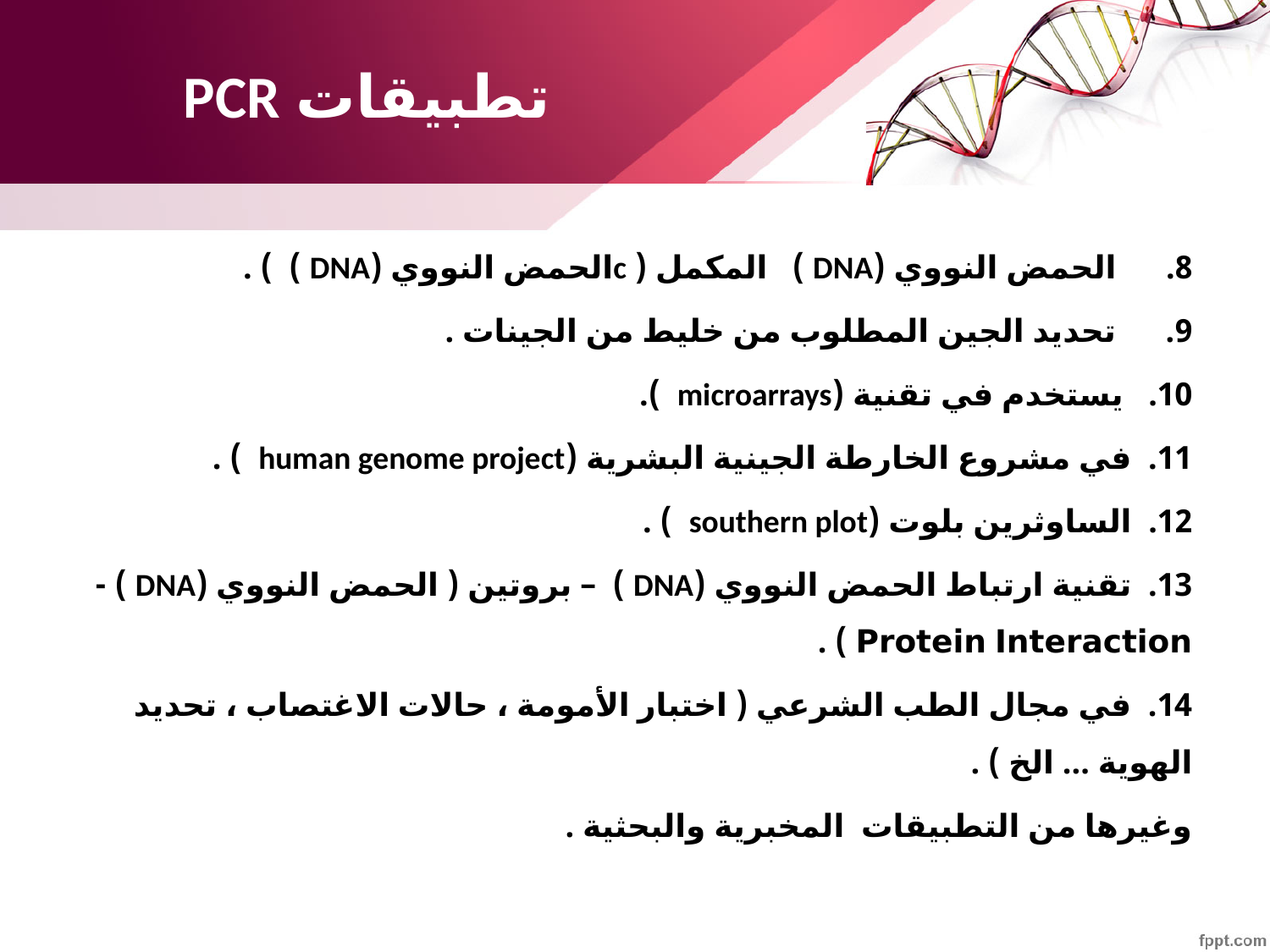

# تطبيقات PCR
8.      الحمض النووي (DNA )   المكمل ( cالحمض النووي (DNA )  ) .
9.      تحديد الجين المطلوب من خليط من الجينات .
10.   يستخدم في تقنية (microarrays  ).
11.  في مشروع الخارطة الجينية البشرية (human genome project  ) .
12.  الساوثرين بلوت (southern plot  ) .
13.  تقنية ارتباط الحمض النووي (DNA )  – بروتين ( الحمض النووي (DNA ) -Protein Interaction ) .
14.  في مجال الطب الشرعي ( اختبار الأمومة ، حالات الاغتصاب ، تحديد الهوية ... الخ ) .
وغيرها من التطبيقات  المخبرية والبحثية .